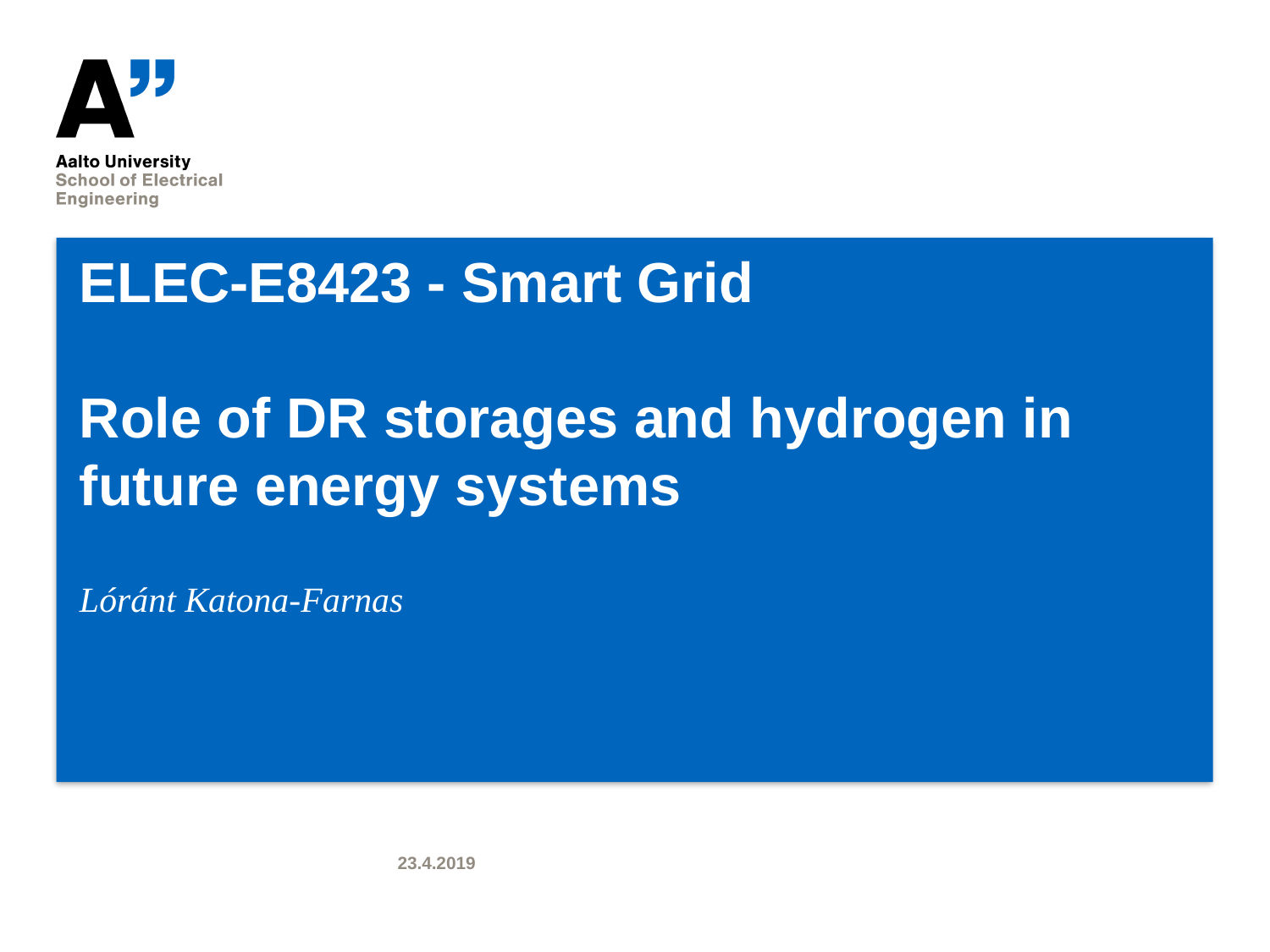

# ELEC-E8423 - Smart Grid Role of DR storages and hydrogen in future energy systems
Lóránt Katona-Farnas

23.4.2019